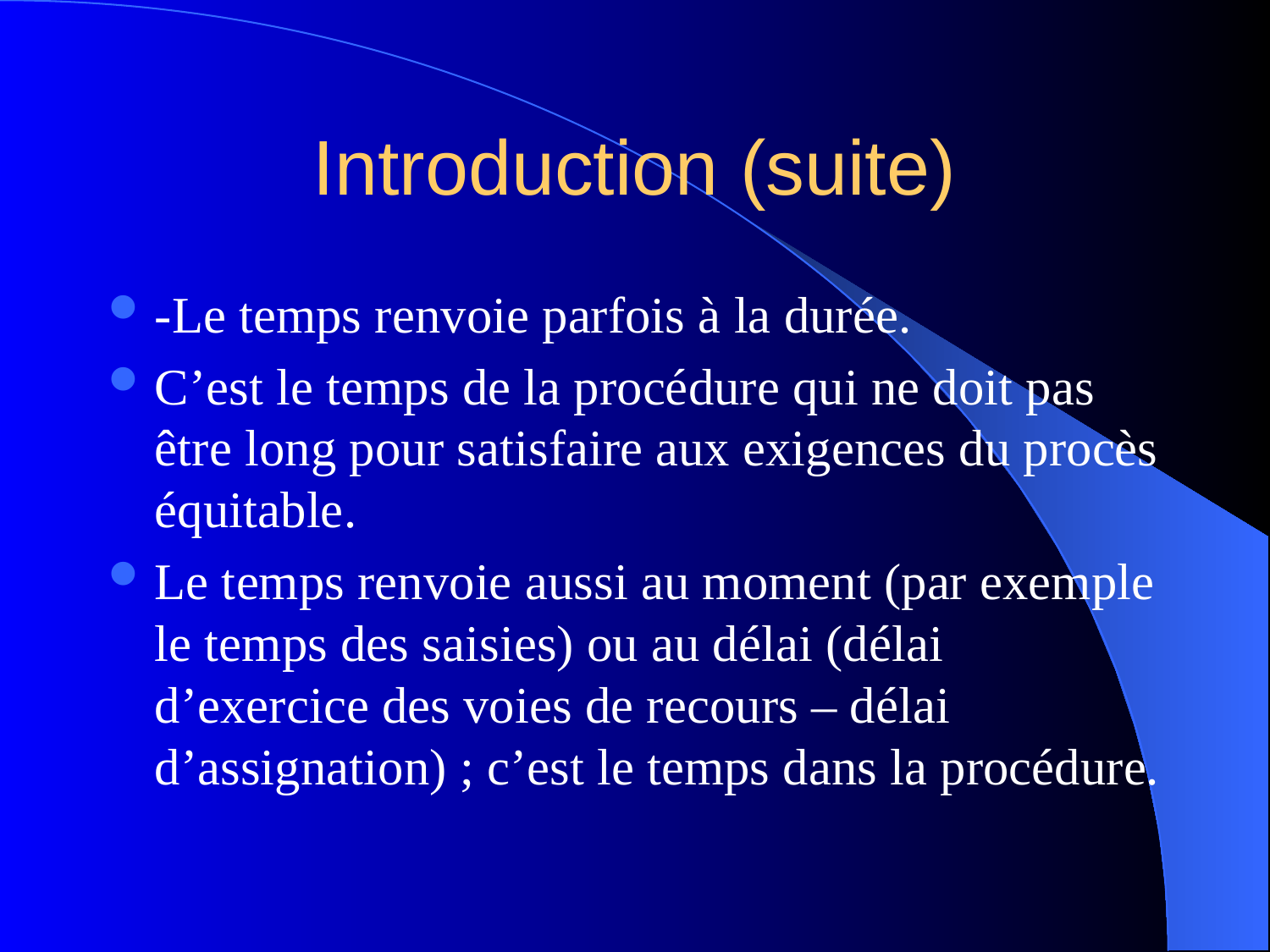

# Introduction (suite)
-Le temps renvoie parfois à la durée.
C’est le temps de la procédure qui ne doit pas être long pour satisfaire aux exigences du procès équitable.
Le temps renvoie aussi au moment (par exemple le temps des saisies) ou au délai (délai d’exercice des voies de recours – délai d’assignation) ; c’est le temps dans la procédure.